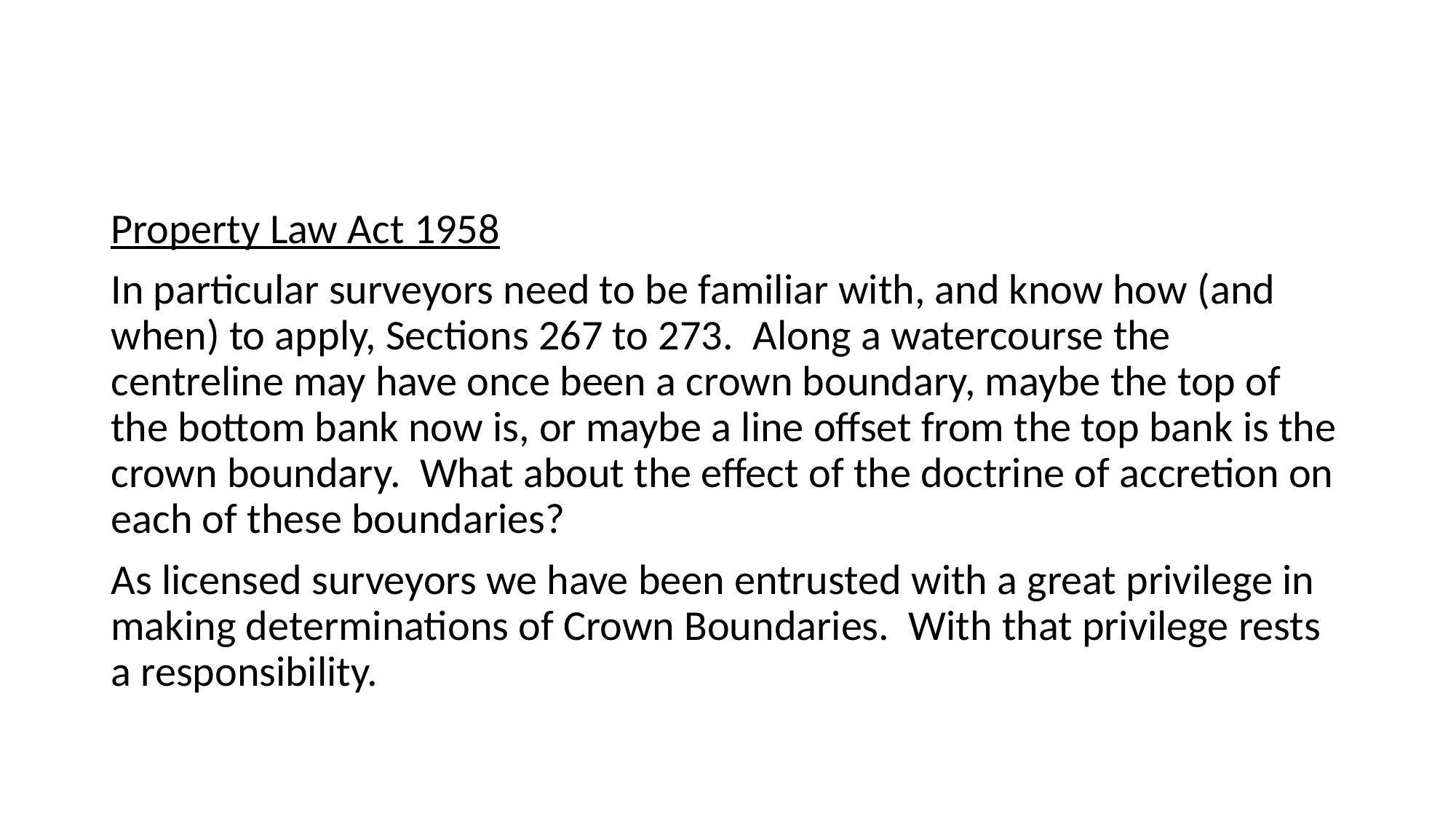

#
Property Law Act 1958
In particular surveyors need to be familiar with, and know how (and when) to apply, Sections 267 to 273.  Along a watercourse the centreline may have once been a crown boundary, maybe the top of the bottom bank now is, or maybe a line offset from the top bank is the crown boundary.  What about the effect of the doctrine of accretion on each of these boundaries?
As licensed surveyors we have been entrusted with a great privilege in making determinations of Crown Boundaries.  With that privilege rests a responsibility.